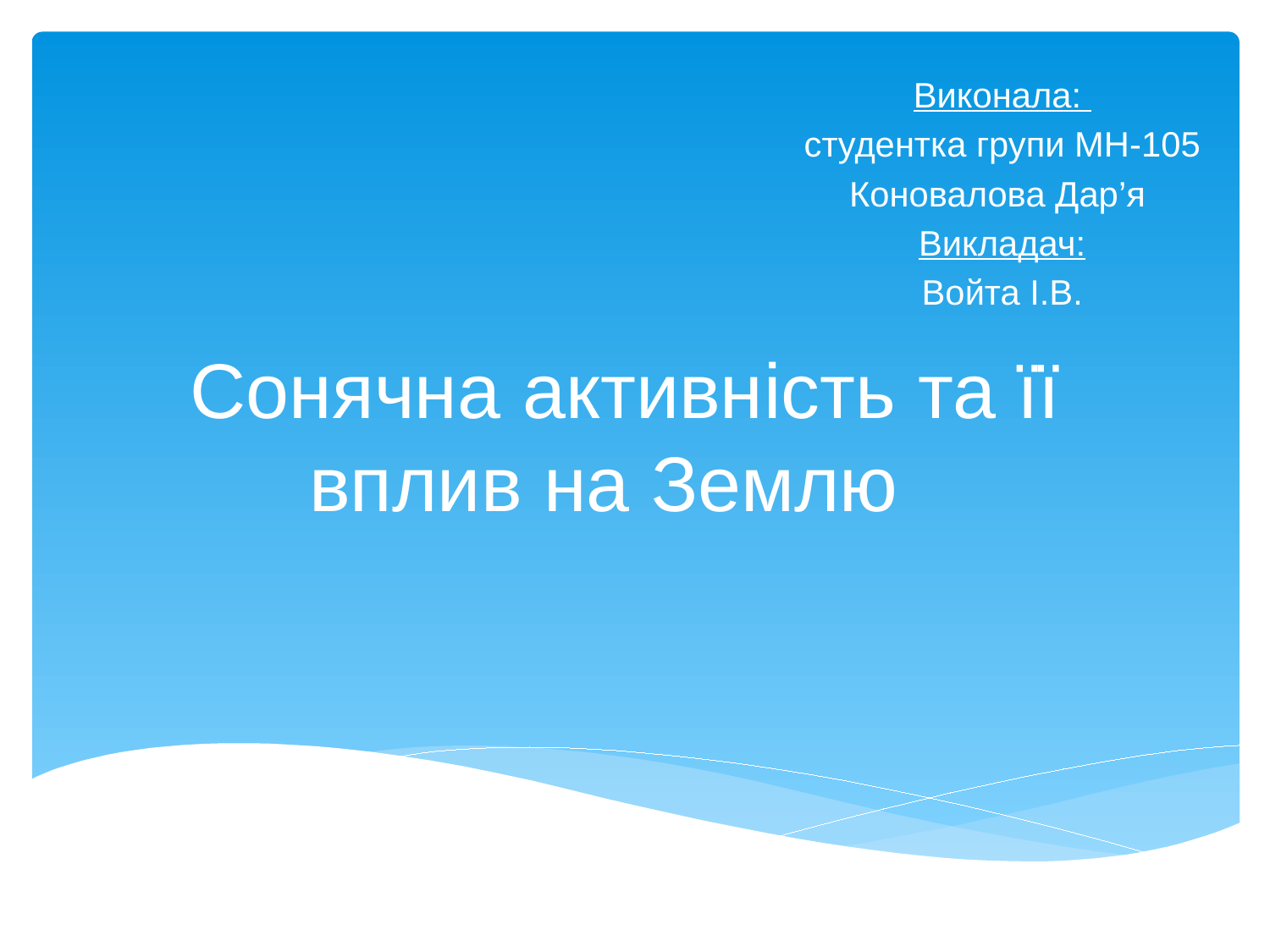

Виконала:
студентка групи МН-105
Коновалова Дар’я
Викладач:
Войта І.В.
# Сонячна активність та її вплив на Землю